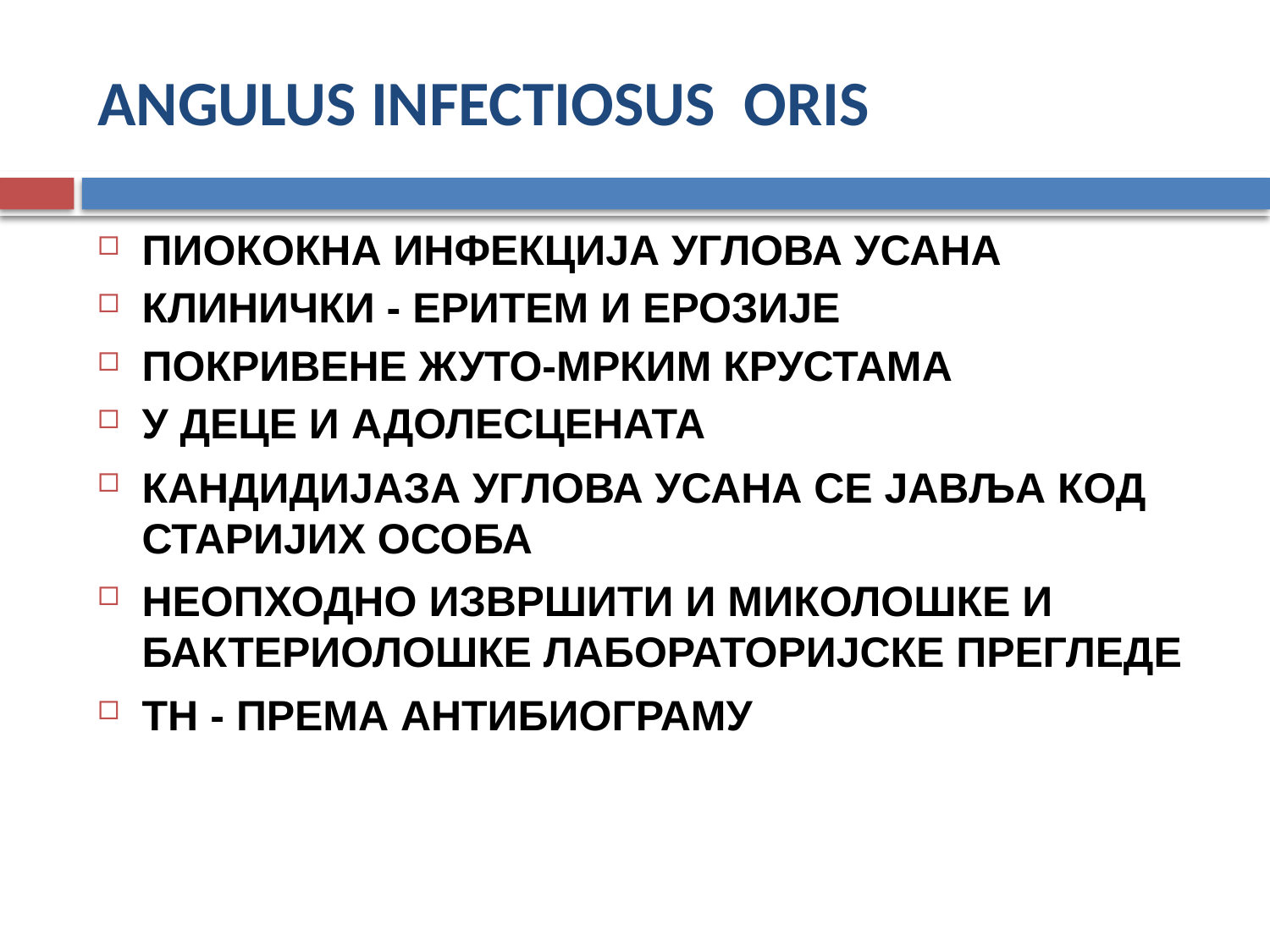

# ANGULUS INFECTIOSUS  ORIS
ПИОКОКНА ИНФЕКЦИЈА УГЛОВА УСАНА
КЛИНИЧКИ - ЕРИТЕМ И ЕРОЗИЈЕ
ПОКРИВЕНЕ ЖУТО-МРКИМ КРУСТАМА
У ДЕЦЕ И АДОЛЕСЦЕНАТА
КАНДИДИЈАЗА УГЛОВА УСАНА СЕ ЈАВЉА КОД СТАРИЈИХ ОСОБА
НЕОПХОДНО ИЗВРШИТИ И МИКОЛОШКЕ И БАКТЕРИОЛОШКЕ ЛАБОРАТОРИЈСКЕ ПРЕГЛЕДЕ
TH - ПРЕМА АНТИБИОГРАМУ